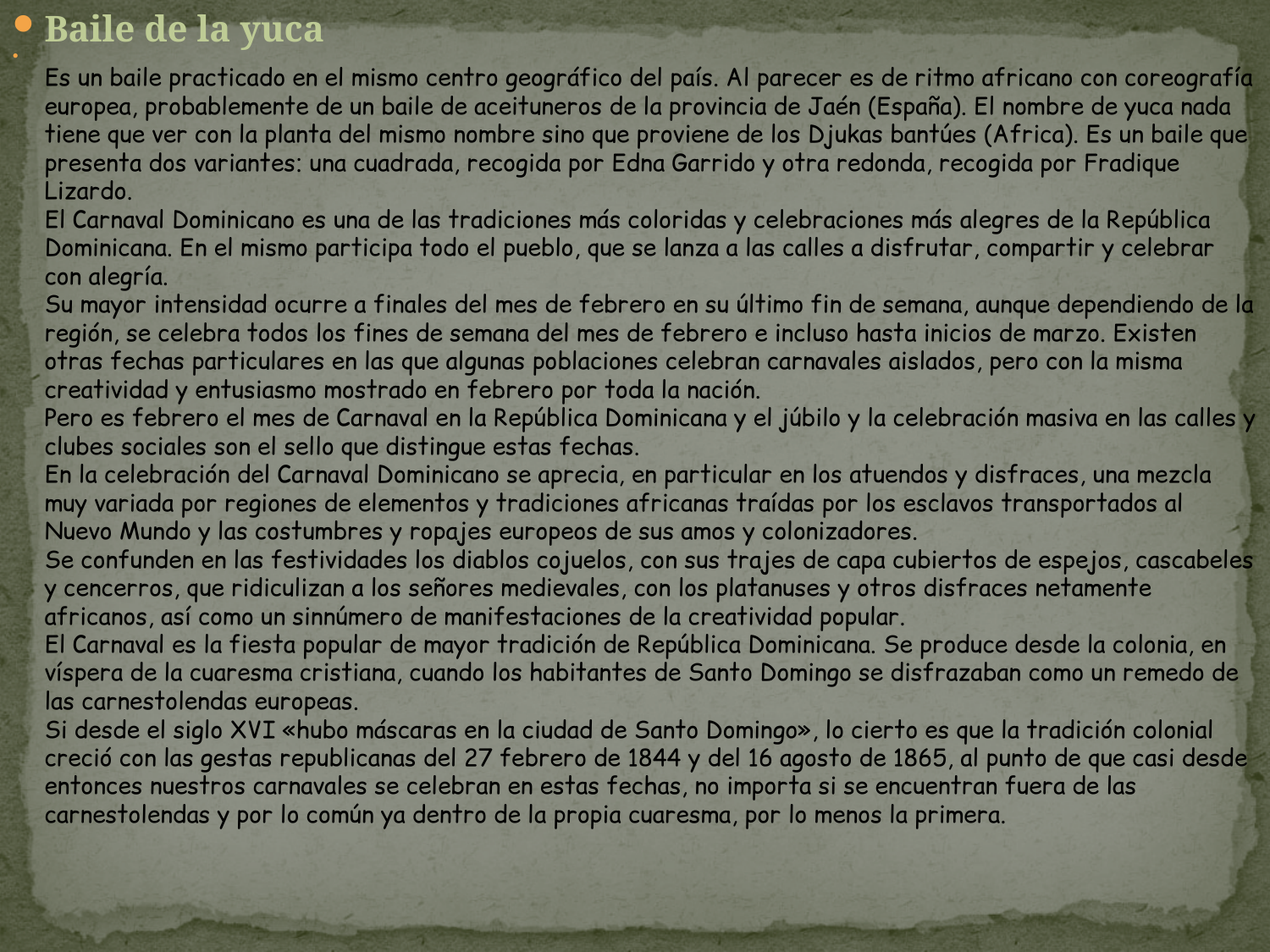

Baile de la yuca
Es un baile practicado en el mismo centro geográfico del país. Al parecer es de ritmo africano con coreografía europea, probablemente de un baile de aceituneros de la provincia de Jaén (España). El nombre de yuca nada tiene que ver con la planta del mismo nombre sino que proviene de los Djukas bantúes (Africa). Es un baile que presenta dos variantes: una cuadrada, recogida por Edna Garrido y otra redonda, recogida por Fradique Lizardo.
El Carnaval Dominicano es una de las tradiciones más coloridas y celebraciones más alegres de la República Dominicana. En el mismo participa todo el pueblo, que se lanza a las calles a disfrutar, compartir y celebrar con alegría.
Su mayor intensidad ocurre a finales del mes de febrero en su último fin de semana, aunque dependiendo de la región, se celebra todos los fines de semana del mes de febrero e incluso hasta inicios de marzo. Existen otras fechas particulares en las que algunas poblaciones celebran carnavales aislados, pero con la misma creatividad y entusiasmo mostrado en febrero por toda la nación.
Pero es febrero el mes de Carnaval en la República Dominicana y el júbilo y la celebración masiva en las calles y clubes sociales son el sello que distingue estas fechas.
En la celebración del Carnaval Dominicano se aprecia, en particular en los atuendos y disfraces, una mezcla muy variada por regiones de elementos y tradiciones africanas traídas por los esclavos transportados al Nuevo Mundo y las costumbres y ropajes europeos de sus amos y colonizadores.
Se confunden en las festividades los diablos cojuelos, con sus trajes de capa cubiertos de espejos, cascabeles y cencerros, que ridiculizan a los señores medievales, con los platanuses y otros disfraces netamente africanos, así como un sinnúmero de manifestaciones de la creatividad popular.
El Carnaval es la fiesta popular de mayor tradición de República Dominicana. Se produce desde la colonia, en víspera de la cuaresma cristiana, cuando los habitantes de Santo Domingo se disfrazaban como un remedo de las carnestolendas europeas.
Si desde el siglo XVI «hubo máscaras en la ciudad de Santo Domingo», lo cierto es que la tradición colonial creció con las gestas republicanas del 27 febrero de 1844 y del 16 agosto de 1865, al punto de que casi desde entonces nuestros carnavales se celebran en estas fechas, no importa si se encuentran fuera de las carnestolendas y por lo común ya dentro de la propia cuaresma, por lo menos la primera.